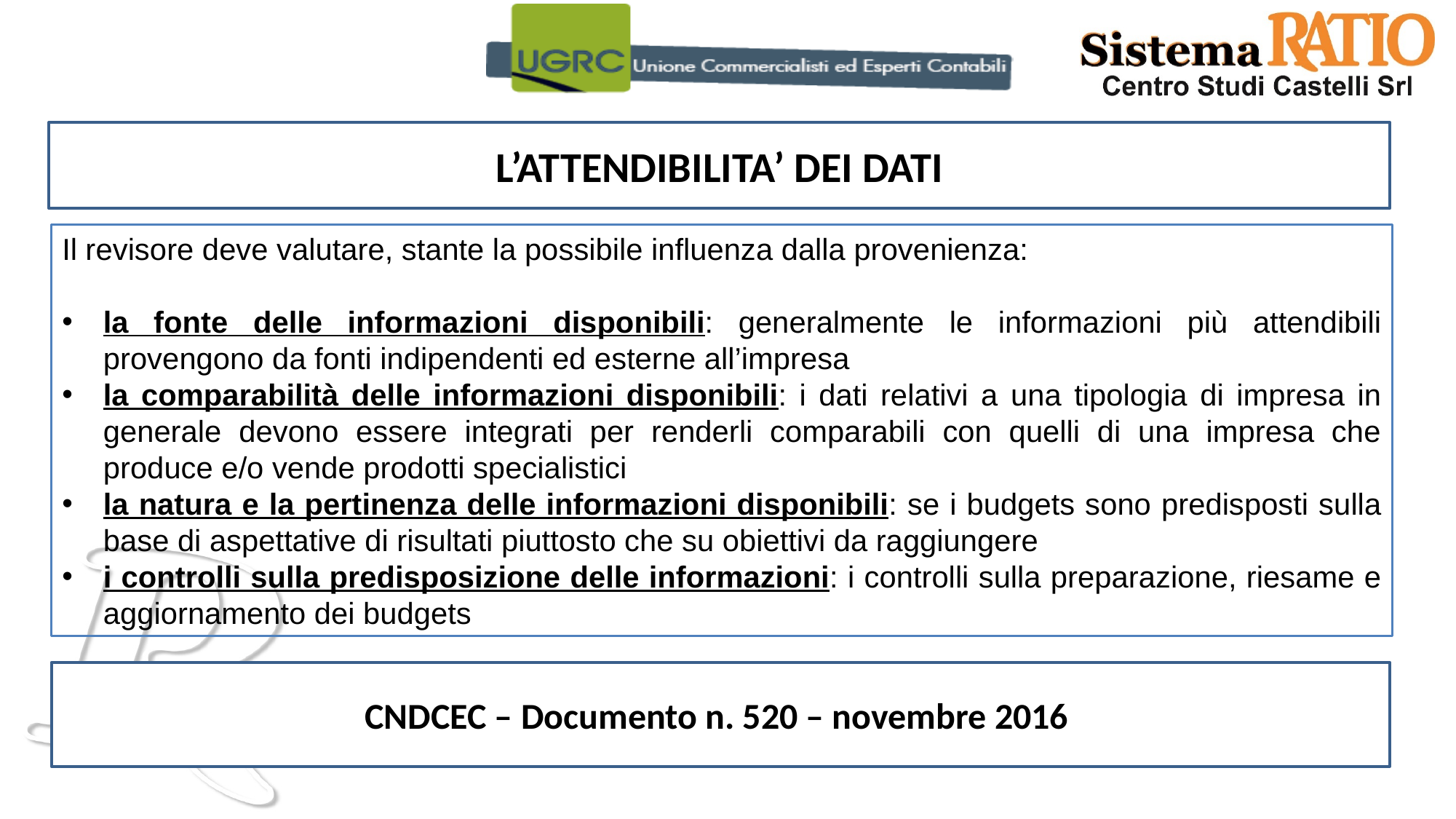

L’ATTENDIBILITA’ DEI DATI
Il revisore deve valutare, stante la possibile influenza dalla provenienza:

la fonte delle informazioni disponibili: generalmente le informazioni più attendibili provengono da fonti indipendenti ed esterne all’impresa
la comparabilità delle informazioni disponibili: i dati relativi a una tipologia di impresa in generale devono essere integrati per renderli comparabili con quelli di una impresa che produce e/o vende prodotti specialistici
la natura e la pertinenza delle informazioni disponibili: se i budgets sono predisposti sulla base di aspettative di risultati piuttosto che su obiettivi da raggiungere
i controlli sulla predisposizione delle informazioni: i controlli sulla preparazione, riesame e aggiornamento dei budgets
CNDCEC – Documento n. 520 – novembre 2016